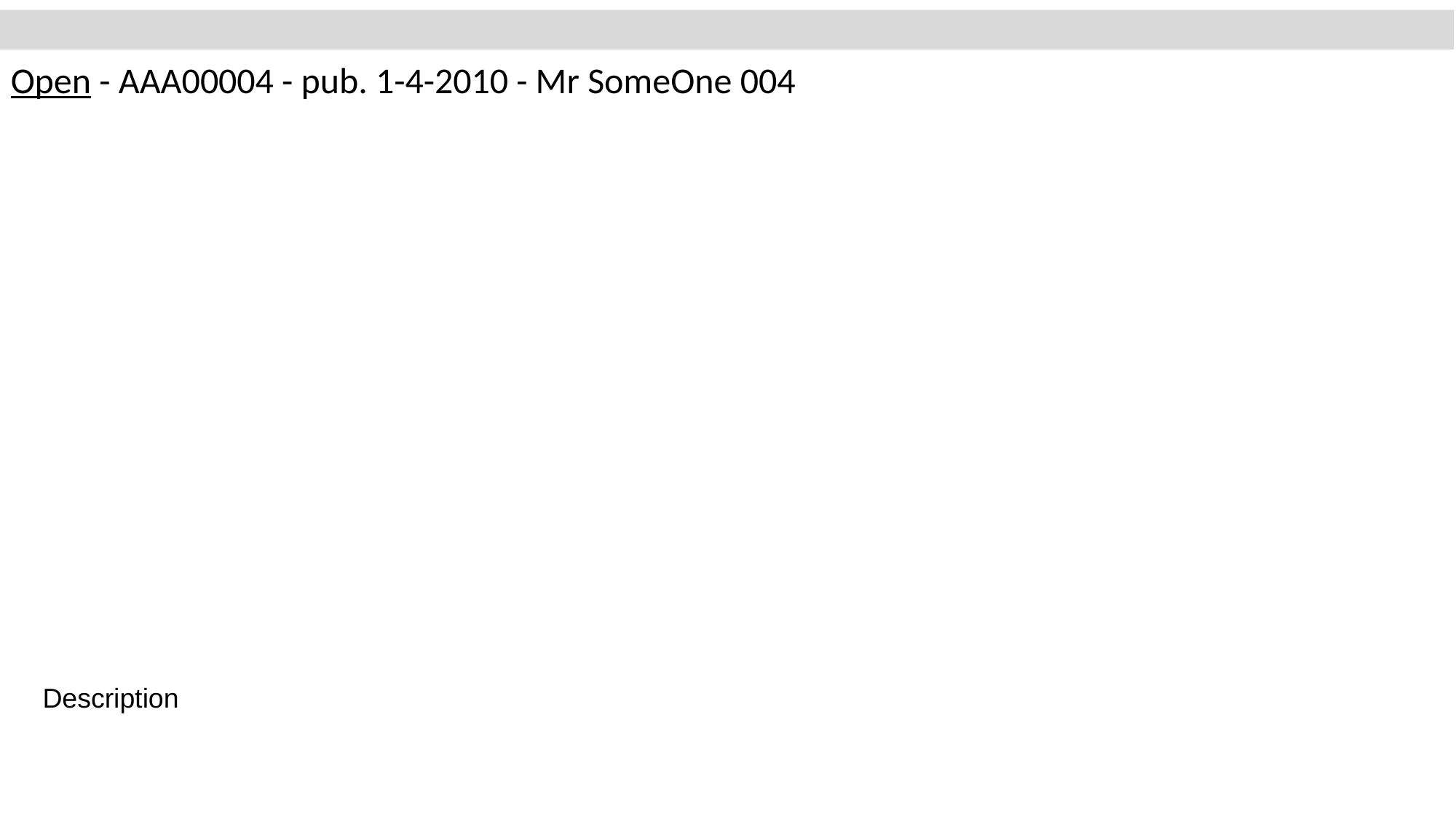

Open - AAA00004 - pub. 1-4-2010 - Mr SomeOne 004
Description